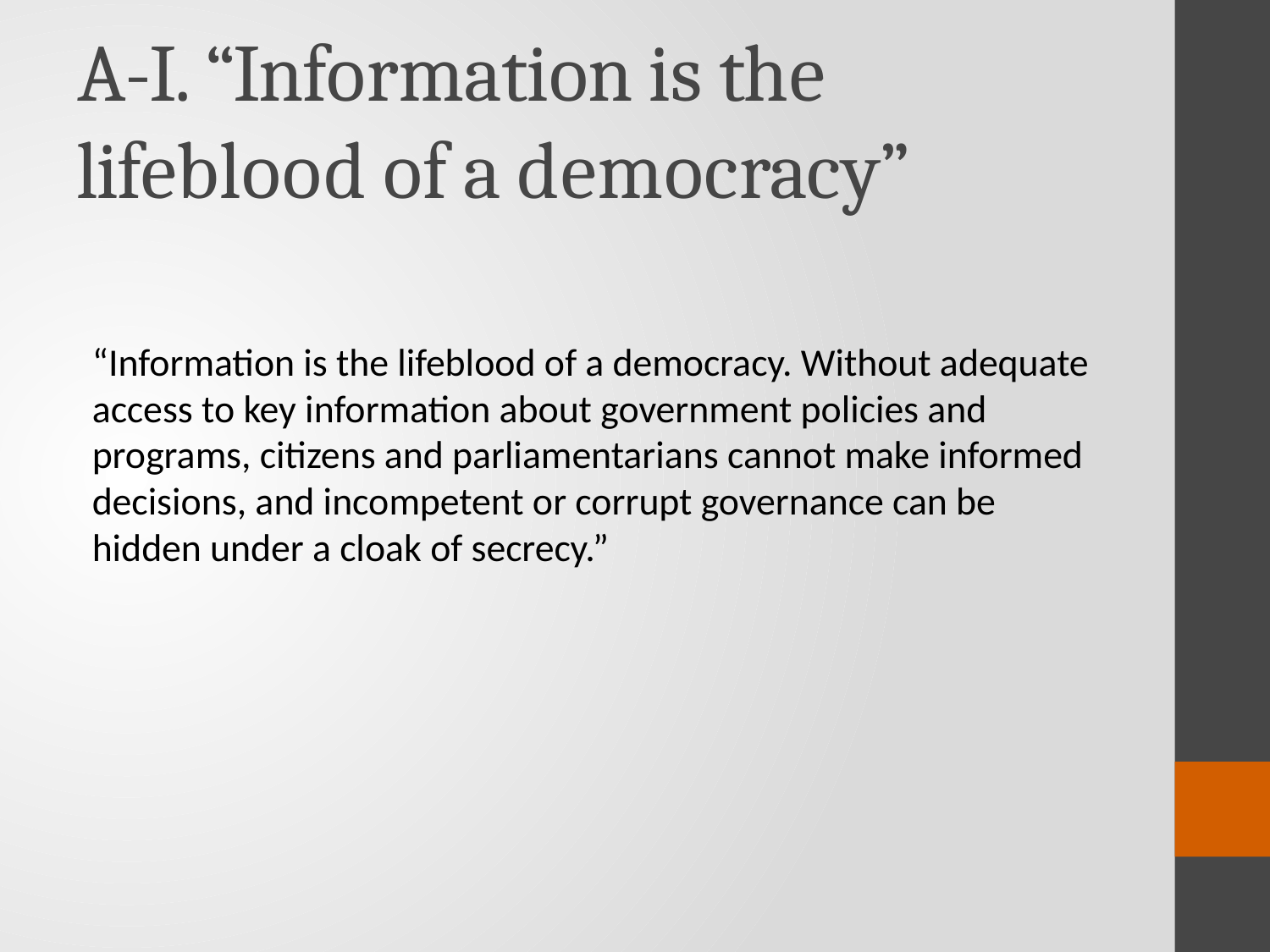

# A-I. “Information is the lifeblood of a democracy”

“Information is the lifeblood of a democracy. Without adequate access to key information about government policies and programs, citizens and parliamentarians cannot make informed decisions, and incompetent or corrupt governance can be hidden under a cloak of secrecy.”